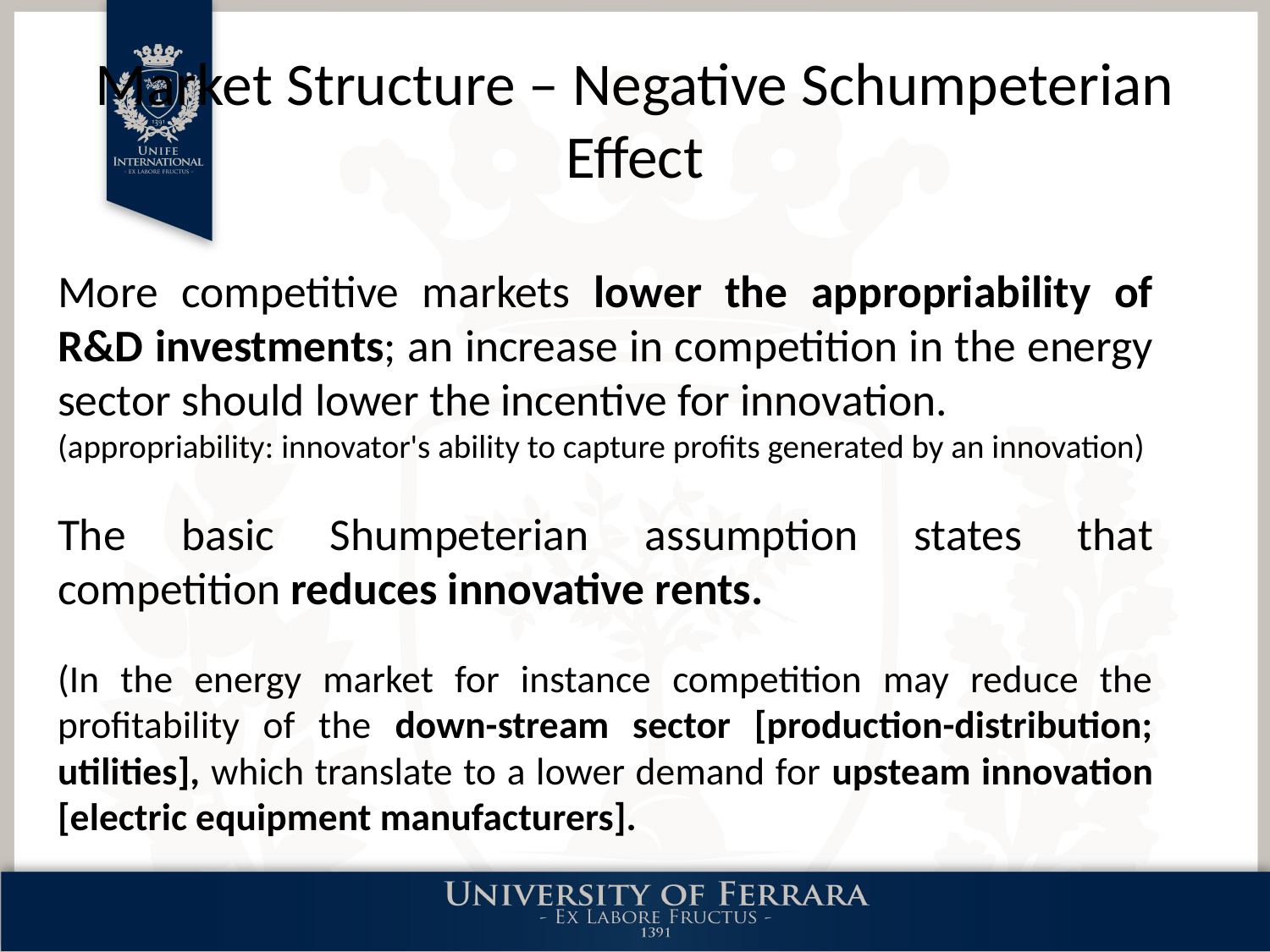

# Market Structure – Negative Schumpeterian Effect
More competitive markets lower the appropriability of R&D investments; an increase in competition in the energy sector should lower the incentive for innovation.
(appropriability: innovator's ability to capture profits generated by an innovation)

The basic Shumpeterian assumption states that competition reduces innovative rents.

(In the energy market for instance competition may reduce the profitability of the down-stream sector [production-distribution; utilities], which translate to a lower demand for upsteam innovation [electric equipment manufacturers].